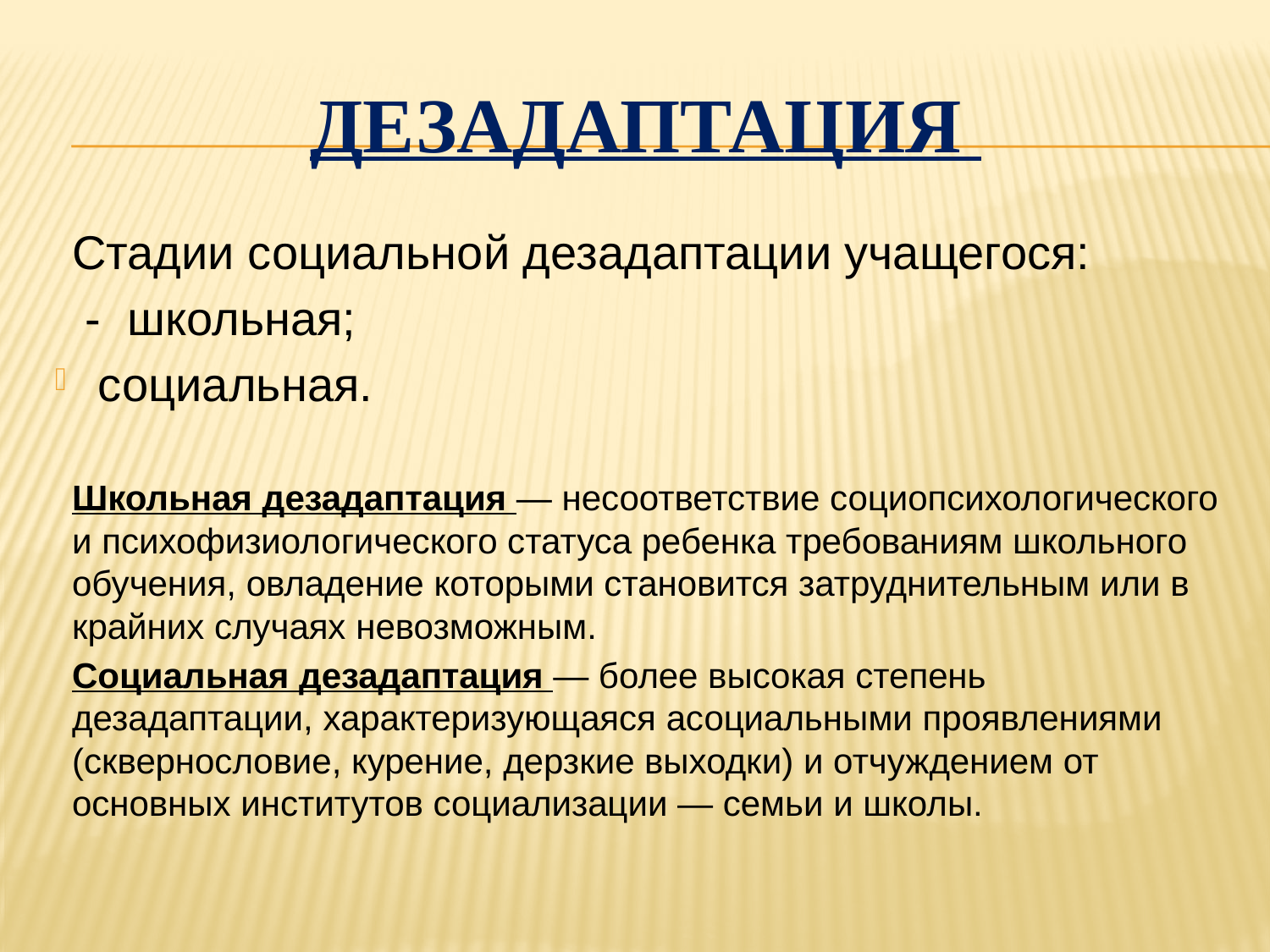

# Дезадаптация
Стадии социальной дезадаптации учащегося:
 -  школьная;
социальная.
Школьная дезадаптация — несоответствие социопсихологического и психофизиологического статуса ребенка требованиям школьного обучения, овладение которыми становится затруднительным или в крайних случаях невозможным.
Социальная дезадаптация — более высокая степень дезадаптации, характеризующаяся асоциальными проявлениями (сквернословие, курение, дерзкие выходки) и отчуждением от основных институтов социализации — семьи и школы.